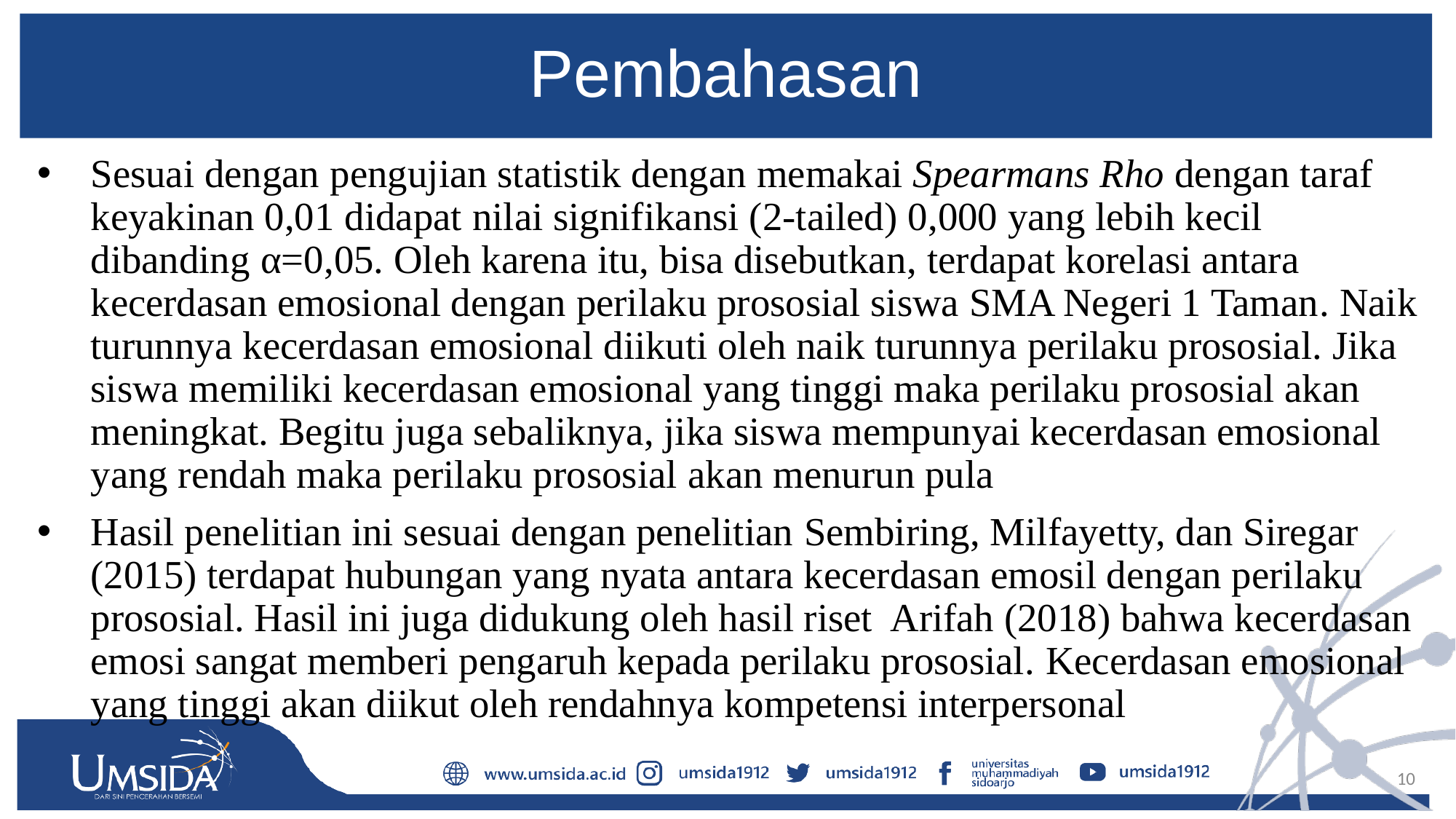

# Pembahasan
Sesuai dengan pengujian statistik dengan memakai Spearmans Rho dengan taraf keyakinan 0,01 didapat nilai signifikansi (2-tailed) 0,000 yang lebih kecil dibanding α=0,05. Oleh karena itu, bisa disebutkan, terdapat korelasi antara kecerdasan emosional dengan perilaku prososial siswa SMA Negeri 1 Taman. Naik turunnya kecerdasan emosional diikuti oleh naik turunnya perilaku prososial. Jika siswa memiliki kecerdasan emosional yang tinggi maka perilaku prososial akan meningkat. Begitu juga sebaliknya, jika siswa mempunyai kecerdasan emosional yang rendah maka perilaku prososial akan menurun pula
Hasil penelitian ini sesuai dengan penelitian Sembiring, Milfayetty, dan Siregar (2015) terdapat hubungan yang nyata antara kecerdasan emosil dengan perilaku prososial. Hasil ini juga didukung oleh hasil riset  Arifah (2018) bahwa kecerdasan emosi sangat memberi pengaruh kepada perilaku prososial. Kecerdasan emosional yang tinggi akan diikut oleh rendahnya kompetensi interpersonal